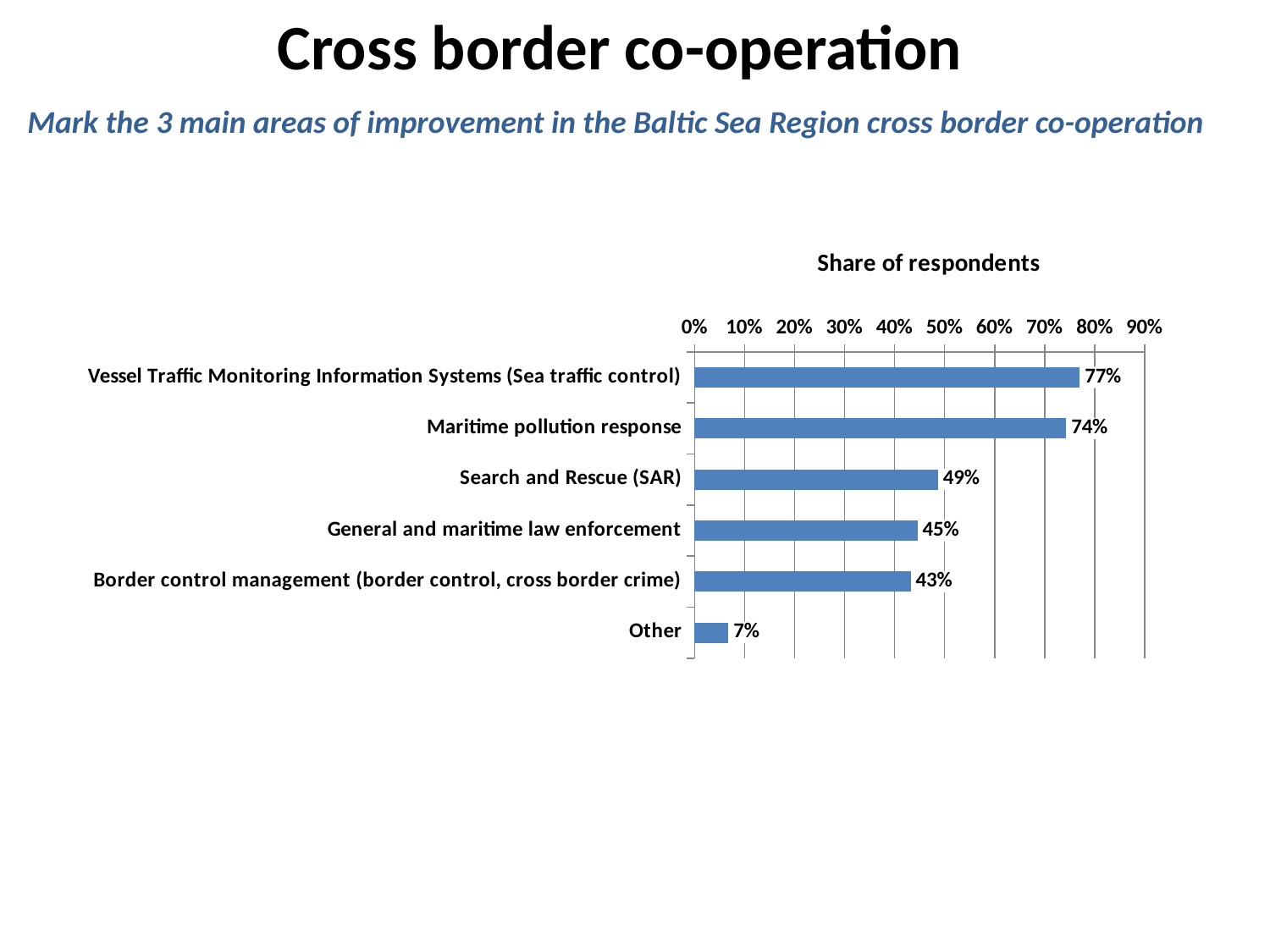

Cross border co-operation
Mark the 3 main areas of improvement in the Baltic Sea Region cross border co-operation

### Chart

| Category |  |
|---|---|
| Vessel Traffic Monitoring Information Systems (Sea traffic control) | 0.7702702702702704 |
| Maritime pollution response | 0.7432432432432433 |
| Search and Rescue (SAR) | 0.48648648648648657 |
| General and maritime law enforcement | 0.44594594594594605 |
| Border control management (border control, cross border crime) | 0.43243243243243246 |
| Other | 0.06756756756756757 |